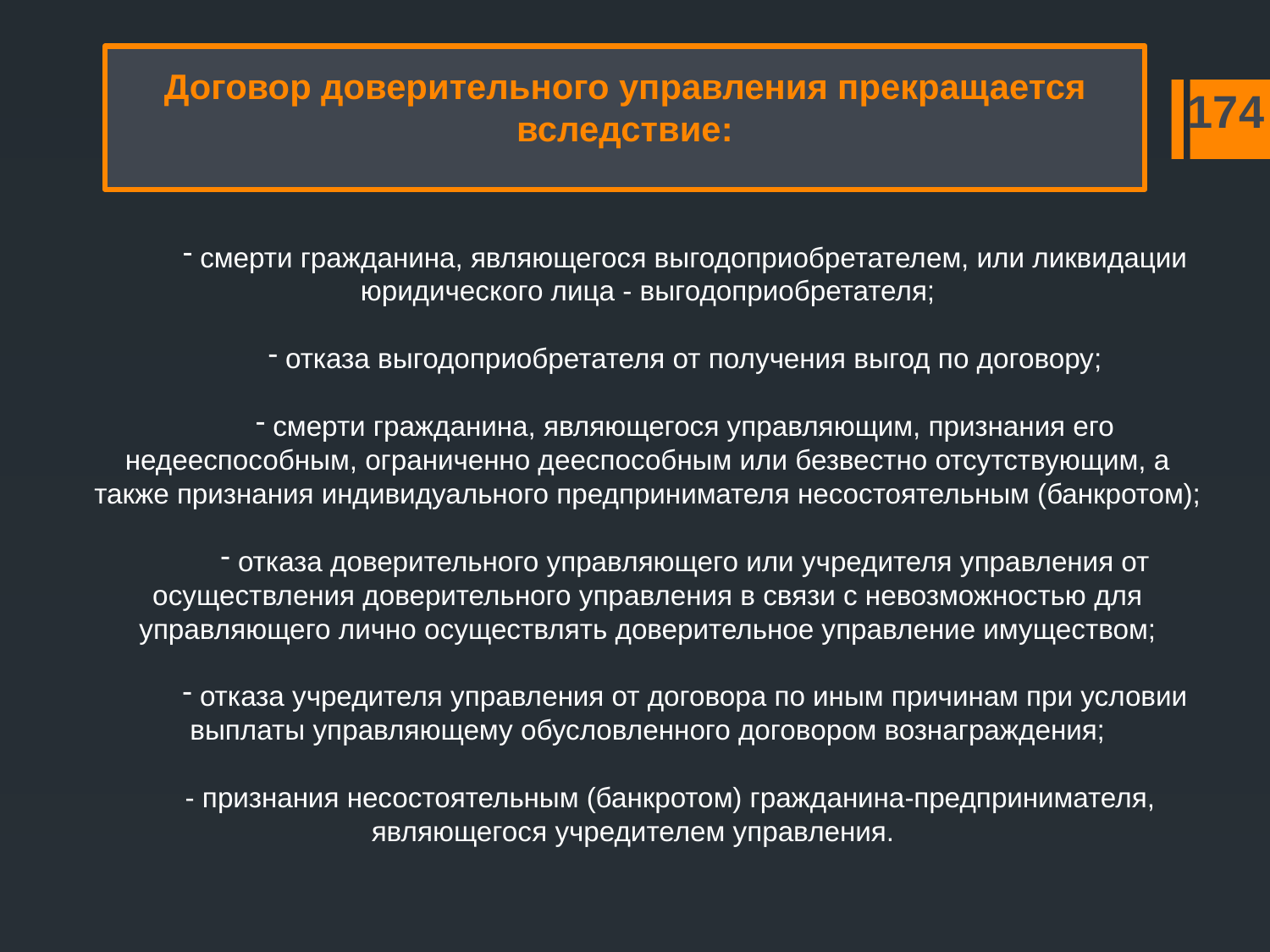

Договор доверительного управления прекращается вследствие:

174
 смерти гражданина, являющегося выгодоприобретателем, или ликвидации юридического лица - выгодоприобретателя;

 отказа выгодоприобретателя от получения выгод по договору;

 смерти гражданина, являющегося управляющим, признания его недееспособным, ограниченно дееспособным или безвестно отсутствующим, а также признания индивидуального предпринимателя несостоятельным (банкротом);

 отказа доверительного управляющего или учредителя управления от осуществления доверительного управления в связи с невозможностью для управляющего лично осуществлять доверительное управление имуществом;

 отказа учредителя управления от договора по иным причинам при условии выплаты управляющему обусловленного договором вознаграждения;

- признания несостоятельным (банкротом) гражданина-предпринимателя, являющегося учредителем управления.